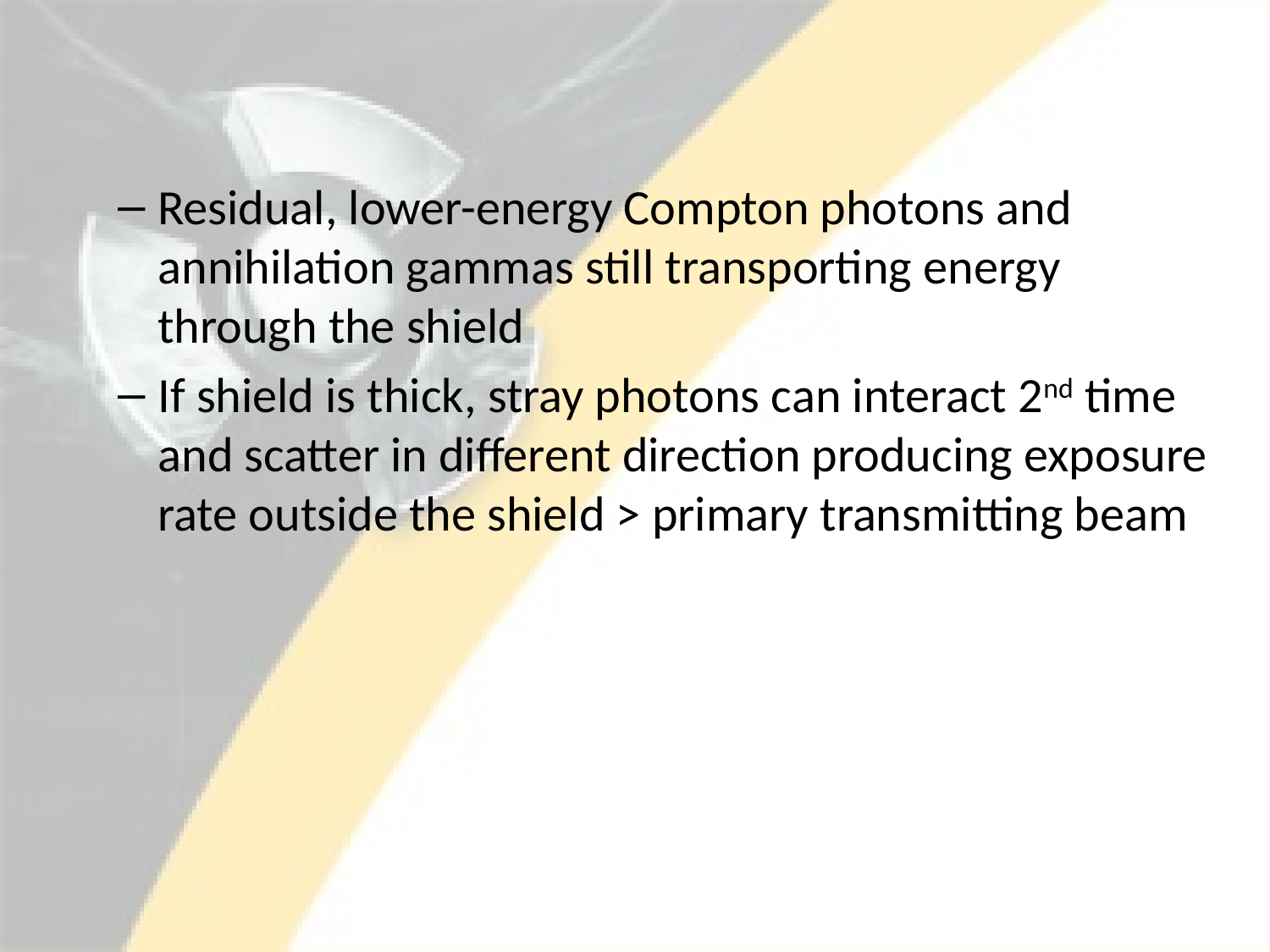

#
Residual, lower-energy Compton photons and annihilation gammas still transporting energy through the shield
If shield is thick, stray photons can interact 2nd time and scatter in different direction producing exposure rate outside the shield > primary transmitting beam